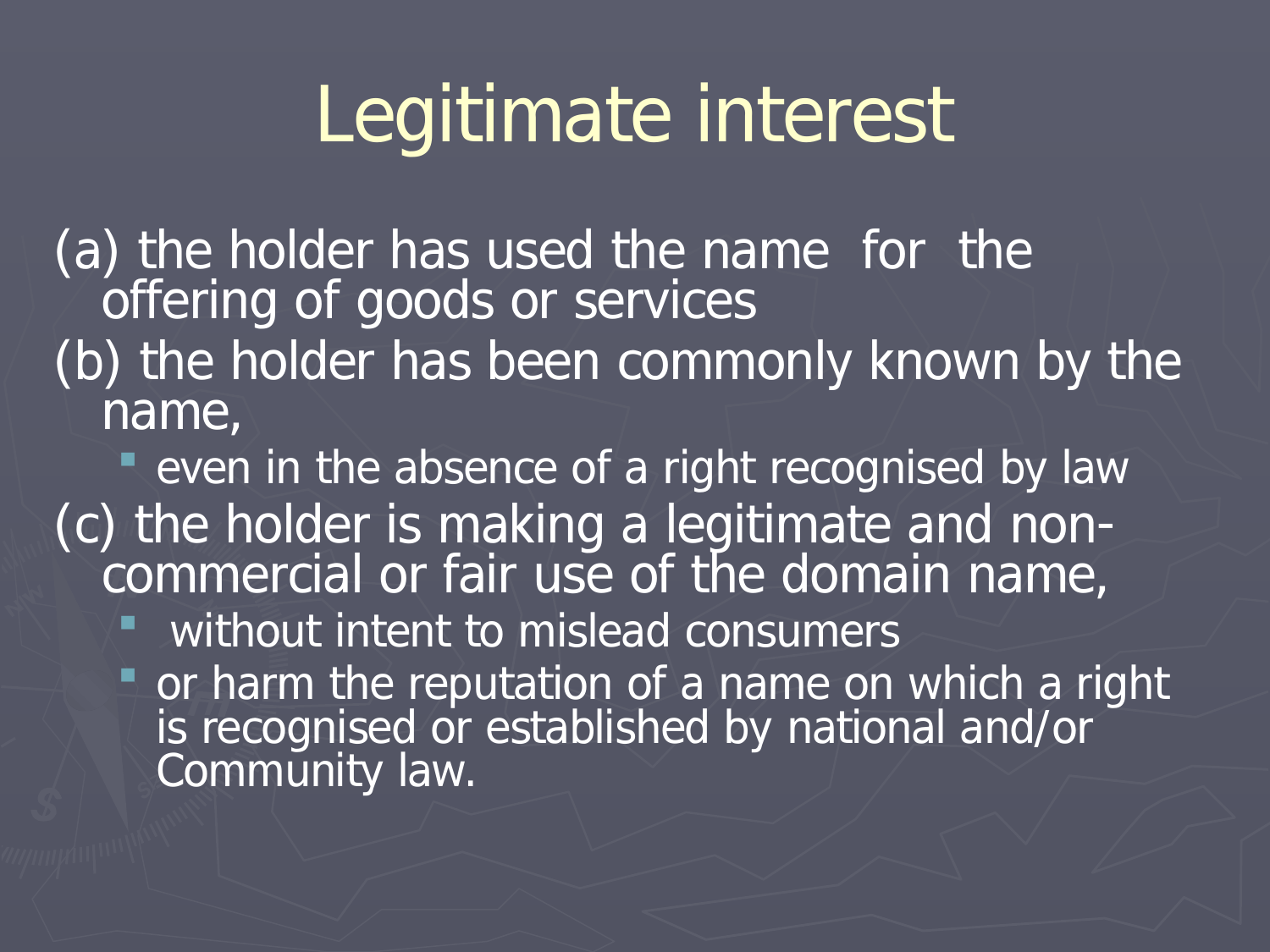

Legitimate interest
(a) the holder has used the name  for  the offering of goods or services
(b) the holder has been commonly known by the name,
	even in the absence of a right recognised by law
(c) the holder is making a legitimate and non-commercial or fair use of the domain name,
 without intent to mislead consumers
or harm the reputation of a name on which a right is recognised or established by national and/or Community law.